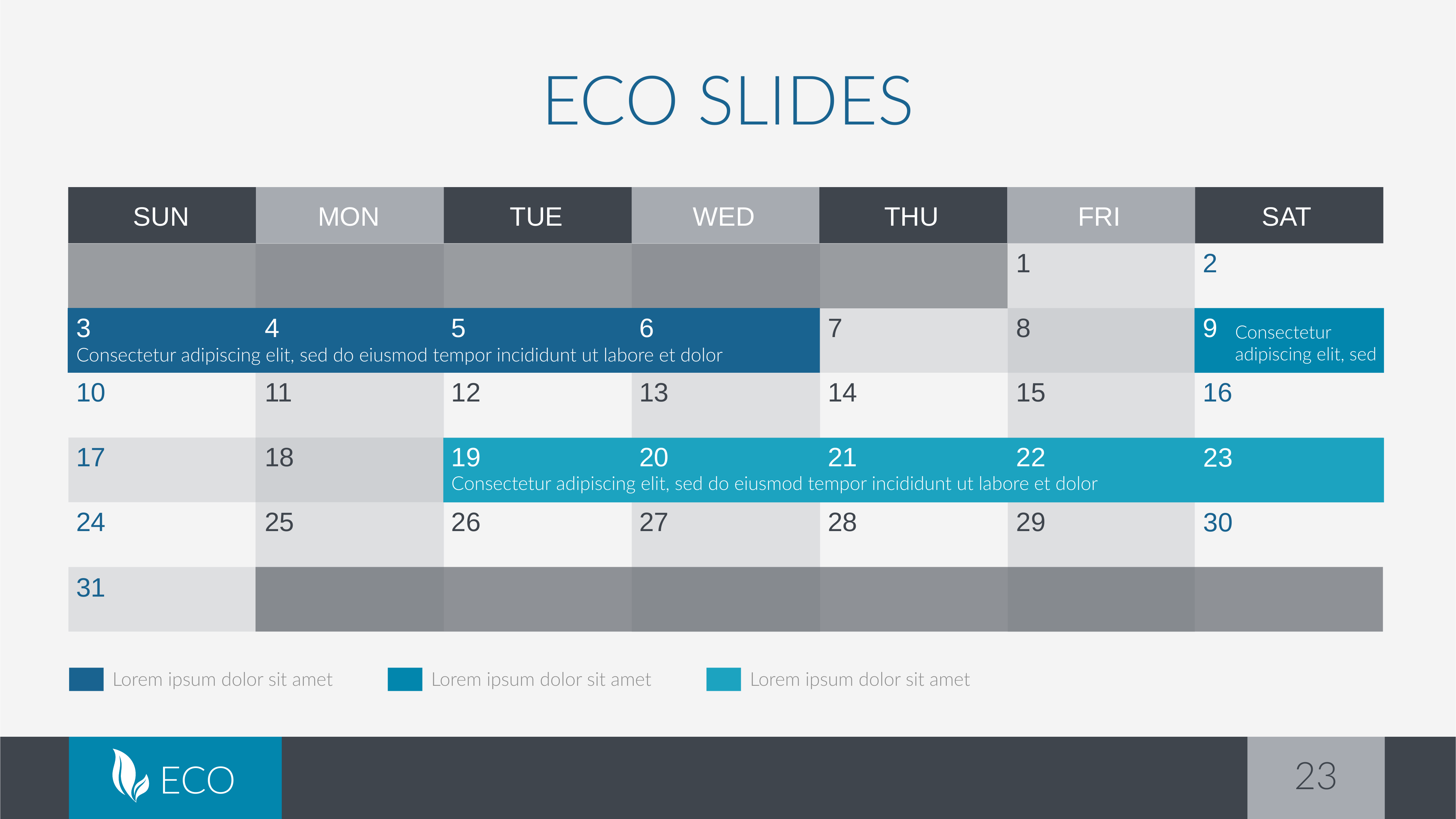

# ECO SLIDES

SUN
MON
TUE
WED
THU
FRI
SAT

1
2

3
4
5
6
7
8
9
Consectetur adipiscing elit, sed
Consectetur adipiscing elit, sed do eiusmod tempor incididunt ut labore et dolor
10
11
12
13
14
15
16
17
18
19
20
21
22

23

Consectetur adipiscing elit, sed do eiusmod tempor incididunt ut labore et dolor
24
25
26
27
28
29
30

31
Lorem ipsum dolor sit amet
Lorem ipsum dolor sit amet
Lorem ipsum dolor sit amet

23